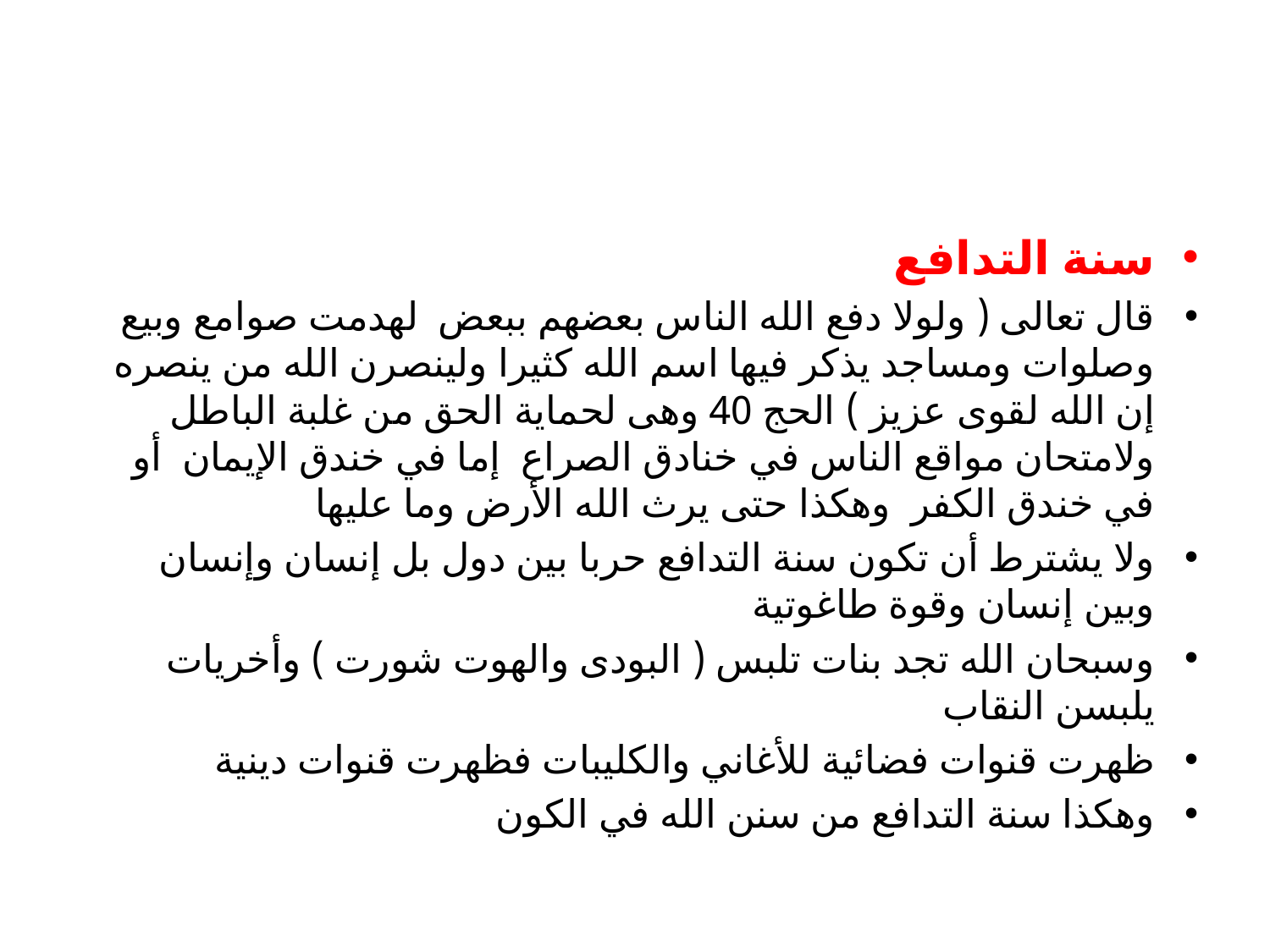

سنة التدافع
قال تعالى ( ولولا دفع الله الناس بعضهم ببعض  لهدمت صوامع وبيع وصلوات ومساجد يذكر فيها اسم الله كثيرا ولينصرن الله من ينصره  إن الله لقوى عزيز ) الحج 40 وهى لحماية الحق من غلبة الباطل ولامتحان مواقع الناس في خنادق الصراع  إما في خندق الإيمان  أو في خندق الكفر  وهكذا حتى يرث الله الأرض وما عليها
ولا يشترط أن تكون سنة التدافع حربا بين دول بل إنسان وإنسان  وبين إنسان وقوة طاغوتية
وسبحان الله تجد بنات تلبس ( البودى والهوت شورت ) وأخريات يلبسن النقاب
ظهرت قنوات فضائية للأغاني والكليبات فظهرت قنوات دينية
وهكذا سنة التدافع من سنن الله في الكون